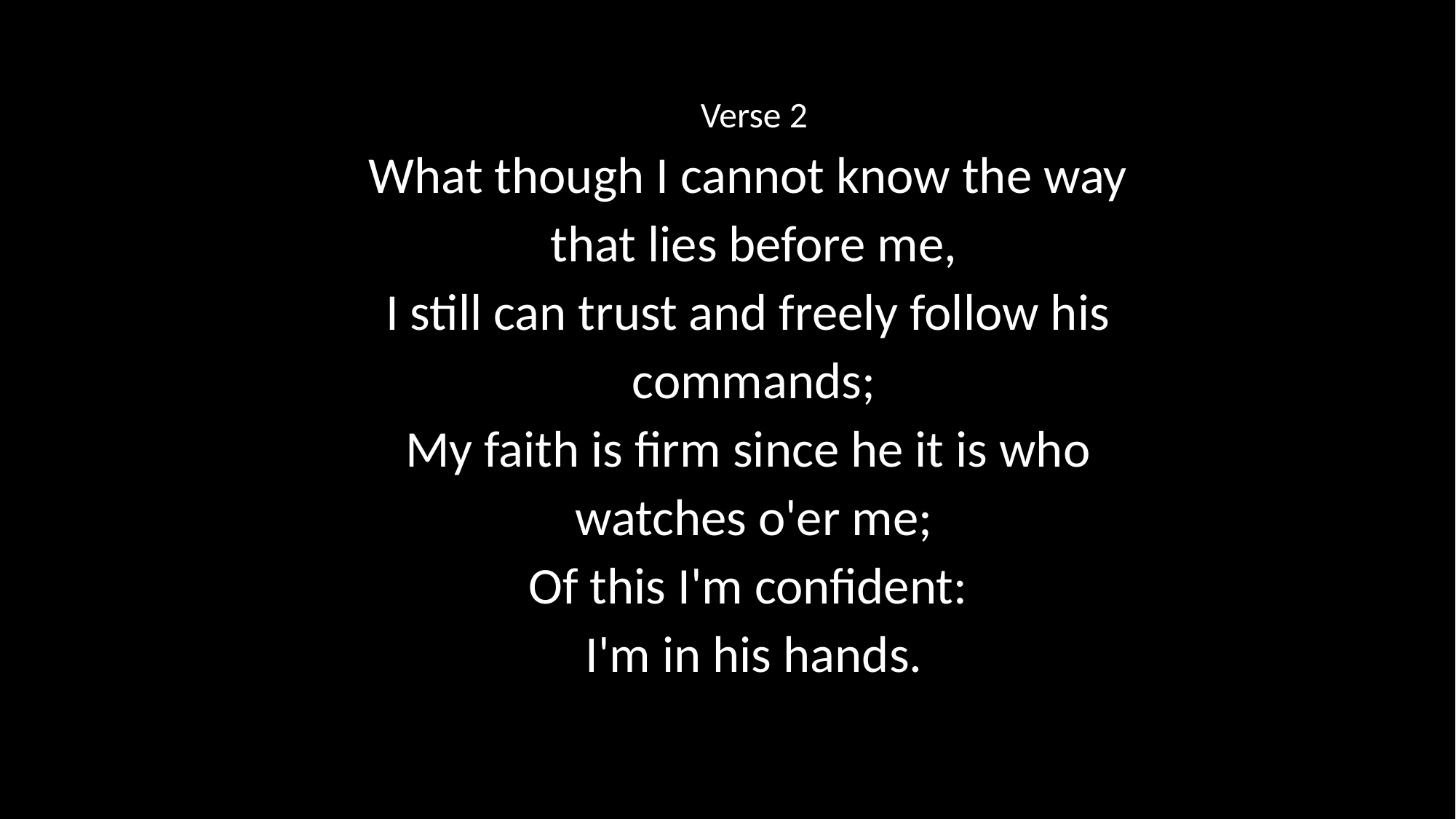

Verse 2
What though I cannot know the way
that lies before me,
I still can trust and freely follow his
commands;
My faith is firm since he it is who
watches o'er me;
Of this I'm confident:
I'm in his hands.